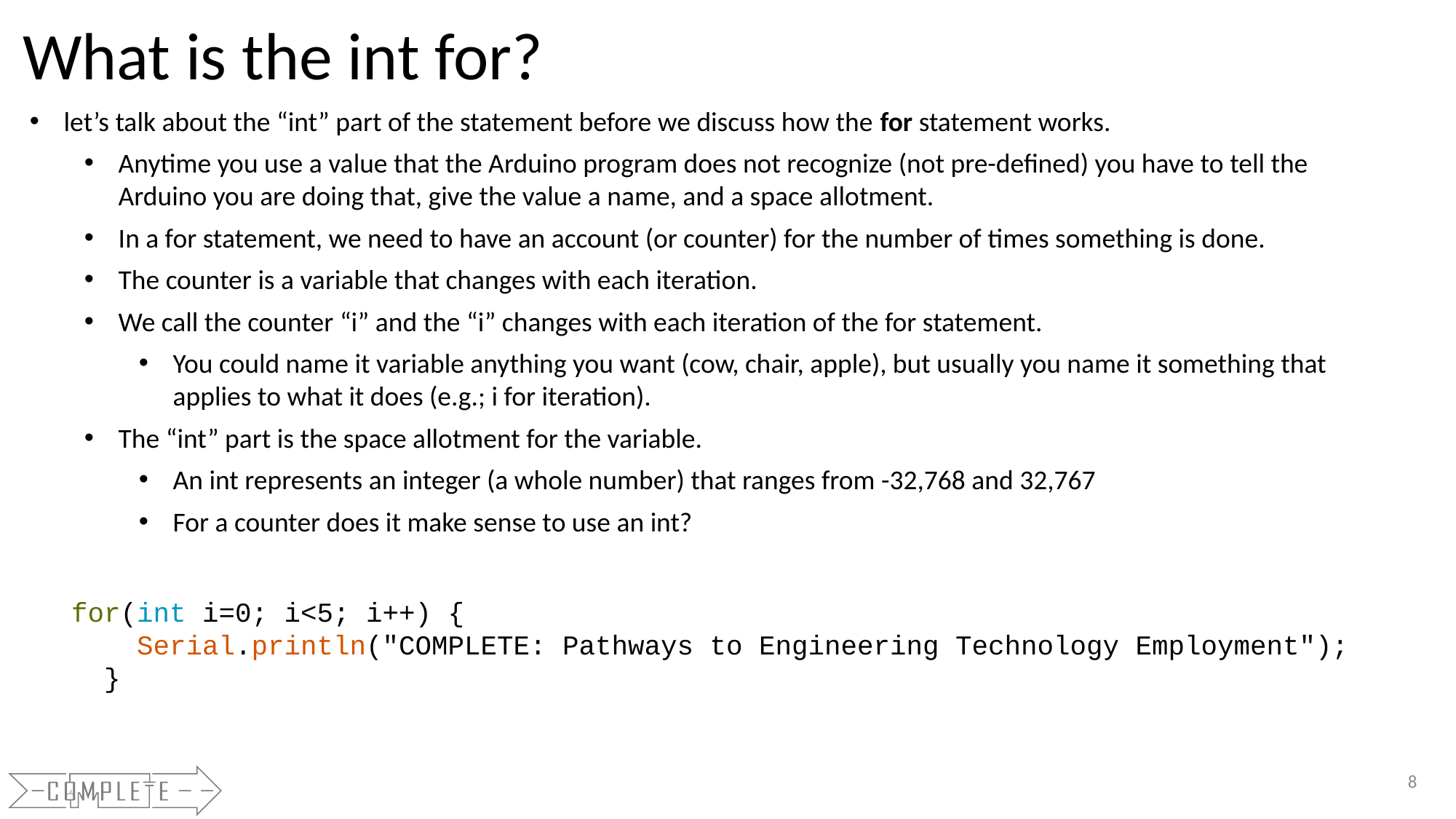

What is the int for?
let’s talk about the “int” part of the statement before we discuss how the for statement works.
Anytime you use a value that the Arduino program does not recognize (not pre-defined) you have to tell the Arduino you are doing that, give the value a name, and a space allotment.
In a for statement, we need to have an account (or counter) for the number of times something is done.
The counter is a variable that changes with each iteration.
We call the counter “i” and the “i” changes with each iteration of the for statement.
You could name it variable anything you want (cow, chair, apple), but usually you name it something that applies to what it does (e.g.; i for iteration).
The “int” part is the space allotment for the variable.
An int represents an integer (a whole number) that ranges from -32,768 and 32,767
For a counter does it make sense to use an int?
for(int i=0; i<5; i++) {
    Serial.println("COMPLETE: Pathways to Engineering Technology Employment");
  }
8